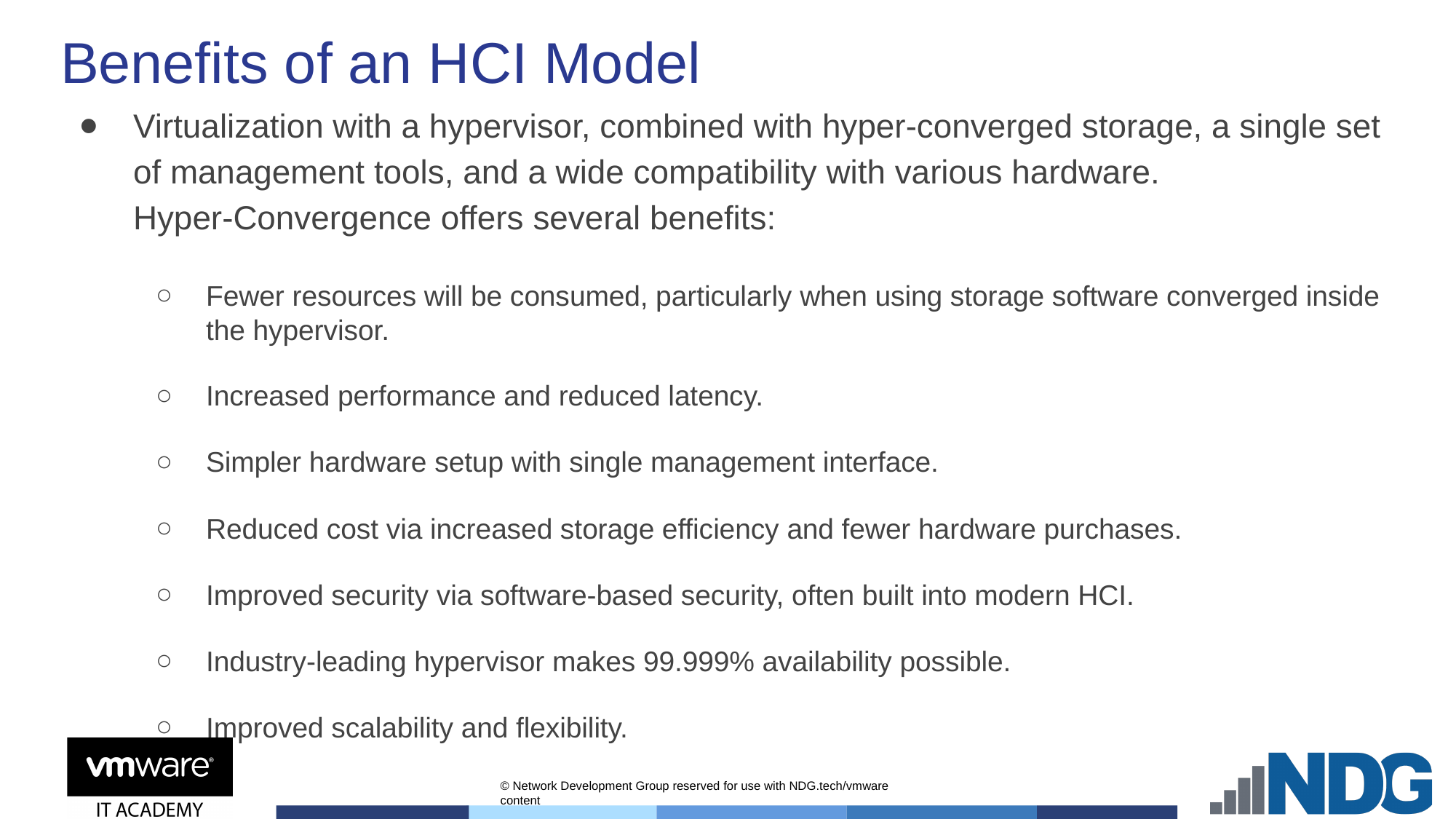

# Benefits of an HCI Model
Virtualization with a hypervisor, combined with hyper-converged storage, a single set of management tools, and a wide compatibility with various hardware.
Hyper-Convergence offers several benefits:
Fewer resources will be consumed, particularly when using storage software converged inside the hypervisor.
Increased performance and reduced latency.
Simpler hardware setup with single management interface.
Reduced cost via increased storage efficiency and fewer hardware purchases.
Improved security via software-based security, often built into modern HCI.
Industry-leading hypervisor makes 99.999% availability possible.
Improved scalability and flexibility.